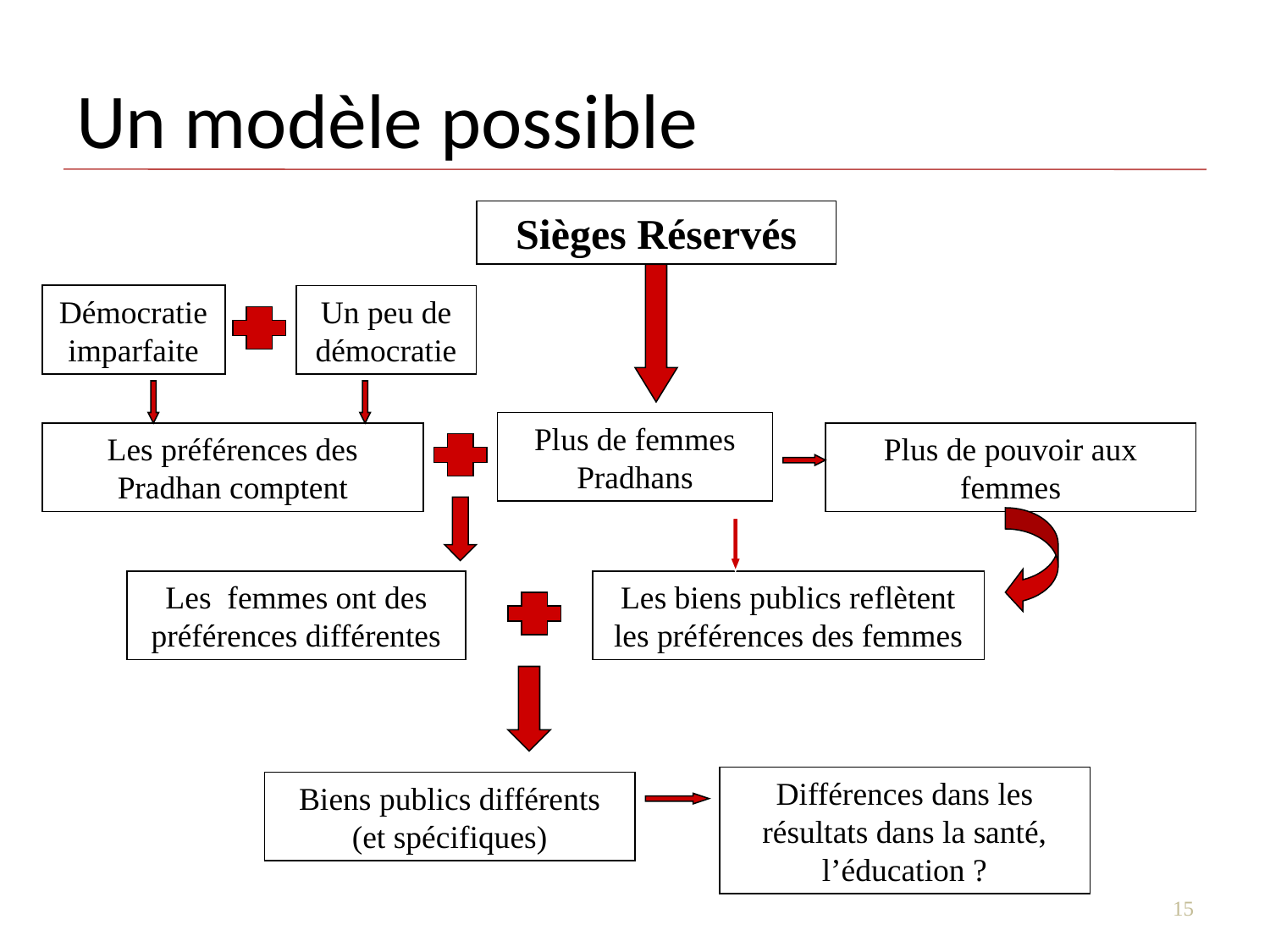

# Un modèle possible
Sièges Réservés

Démocratie imparfaite
Un peu de démocratie

Plus de femmes
Pradhans
Les préférences des Pradhan comptent
Plus de pouvoir aux femmes

Les  femmes ont des préférences différentes
Les biens publics reflètent les préférences des femmes

Différences dans les résultats dans la santé, l’éducation ?
Biens publics différents
(et spécifiques)

15